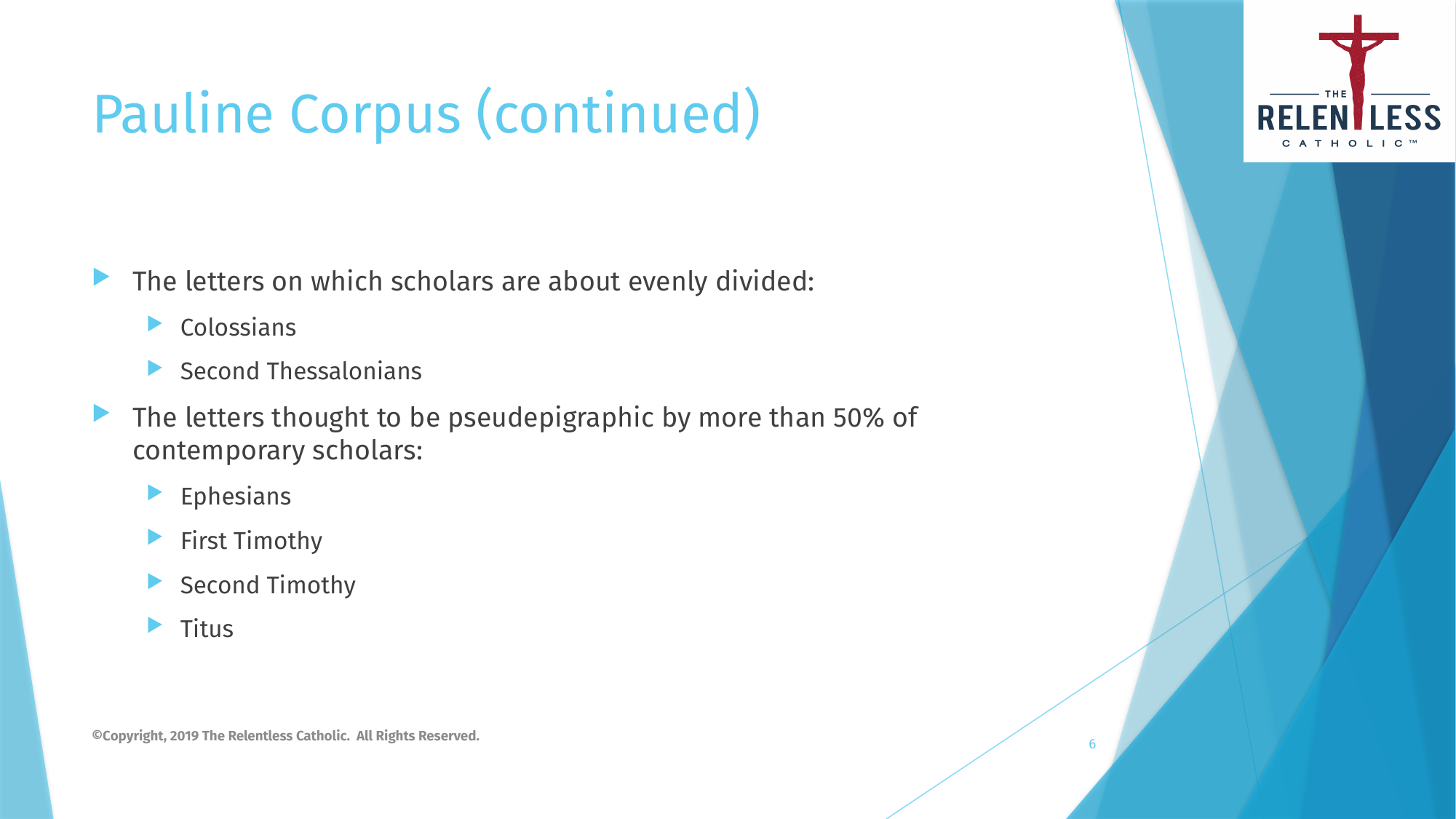

# Pauline Corpus (continued)
The letters on which scholars are about evenly divided:
Colossians
Second Thessalonians
The letters thought to be pseudepigraphic by more than 50% of contemporary scholars:
Ephesians
First Timothy
Second Timothy
Titus

©Copyright, 2019 The Relentless Catholic.  All Rights Reserved.

6